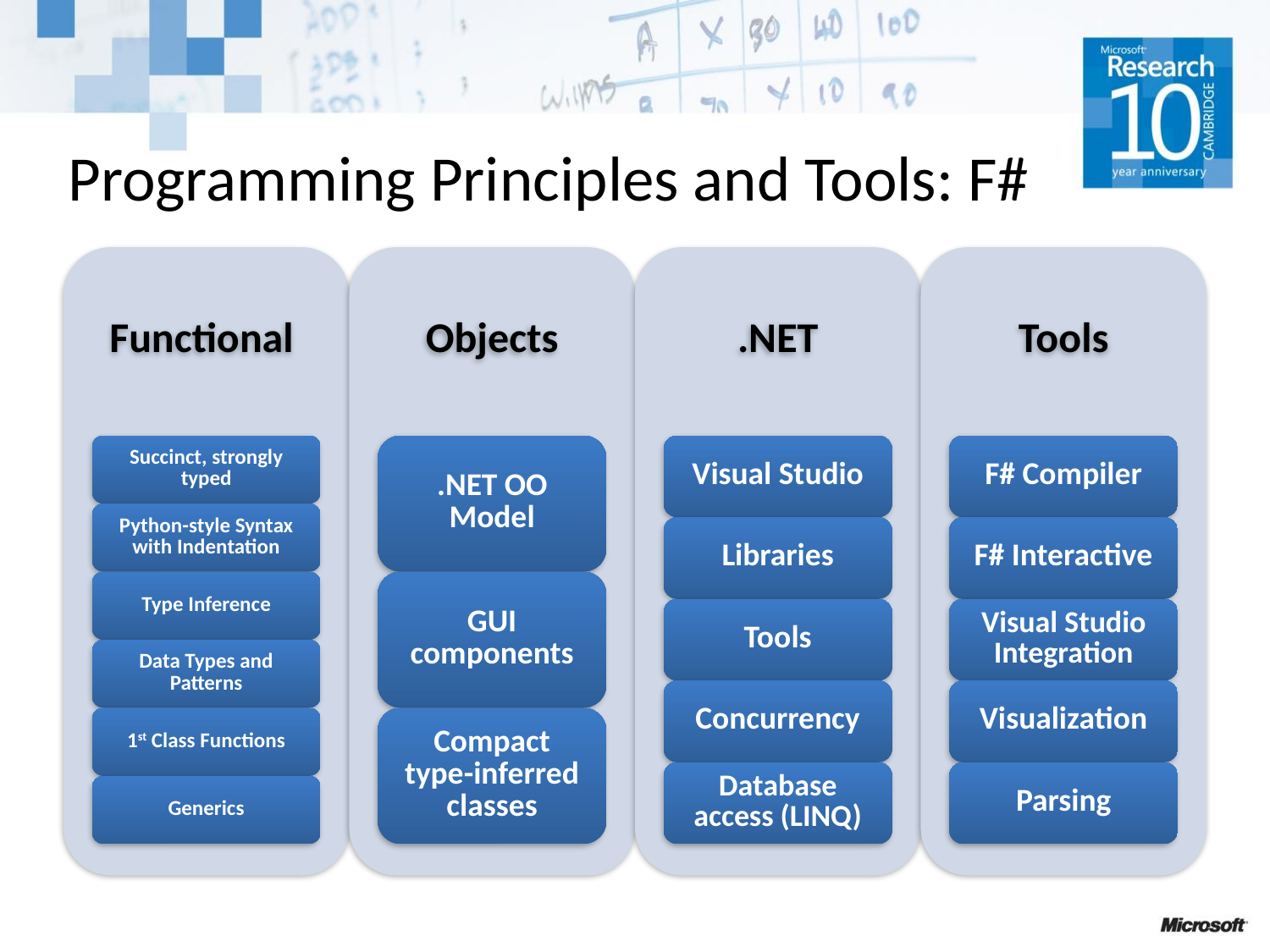

# Programming Principles and Tools: F#
Functional
Objects
.NET OO Model
GUI components
Compact type-inferred classes
.NET
Visual Studio
Libraries
Concurrency
Database access (LINQ)
Tools
F# Compiler
F# Interactive
Visual Studio Integration
Visualization
Parsing
Tools
Succinct, strongly typed
Python-style Syntax with Indentation
Type Inference
Data Types and Patterns
1st Class Functions
Generics